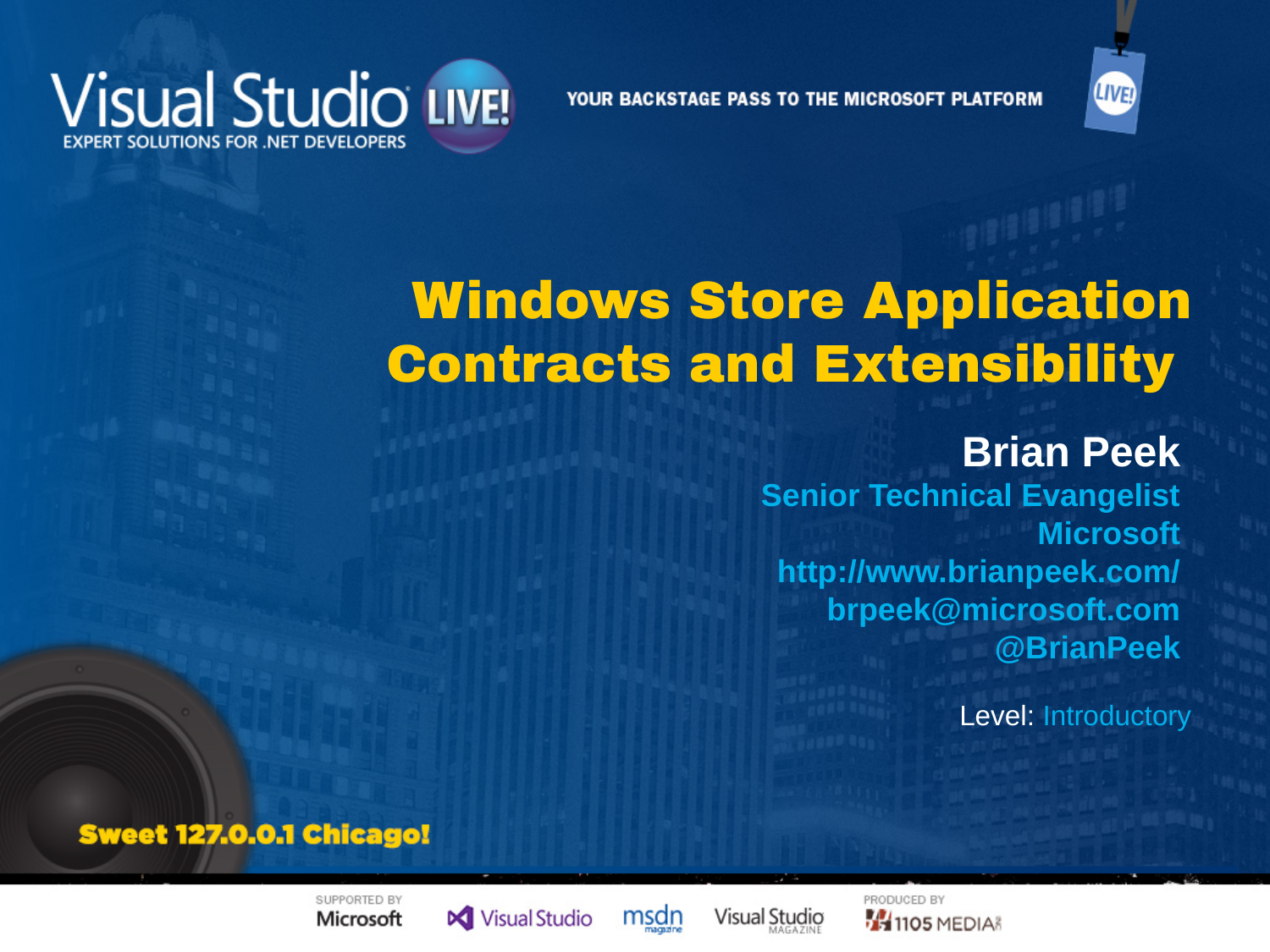

# Windows Store Application Contracts and Extensibility
Brian Peek
Senior Technical Evangelist
Microsoft
http://www.brianpeek.com/
brpeek@microsoft.com
@BrianPeek

Level: Introductory